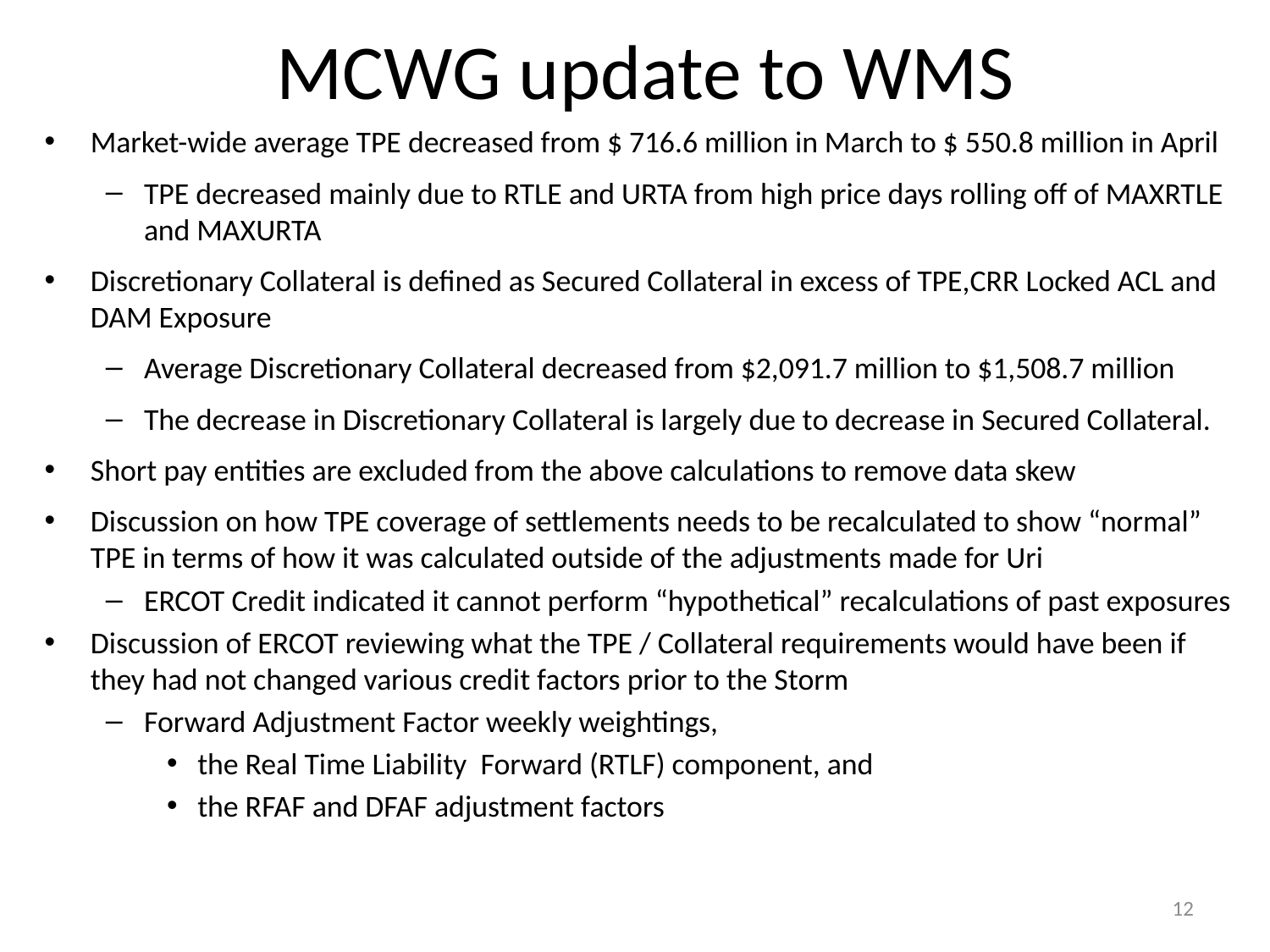

# MCWG update to WMS
Market-wide average TPE decreased from $ 716.6 million in March to $ 550.8 million in April
TPE decreased mainly due to RTLE and URTA from high price days rolling off of MAXRTLE and MAXURTA
Discretionary Collateral is defined as Secured Collateral in excess of TPE,CRR Locked ACL and DAM Exposure
Average Discretionary Collateral decreased from $2,091.7 million to $1,508.7 million
The decrease in Discretionary Collateral is largely due to decrease in Secured Collateral.
Short pay entities are excluded from the above calculations to remove data skew
Discussion on how TPE coverage of settlements needs to be recalculated to show “normal” TPE in terms of how it was calculated outside of the adjustments made for Uri
ERCOT Credit indicated it cannot perform “hypothetical” recalculations of past exposures
Discussion of ERCOT reviewing what the TPE / Collateral requirements would have been if they had not changed various credit factors prior to the Storm
Forward Adjustment Factor weekly weightings,
the Real Time Liability  Forward (RTLF) component, and
the RFAF and DFAF adjustment factors

12